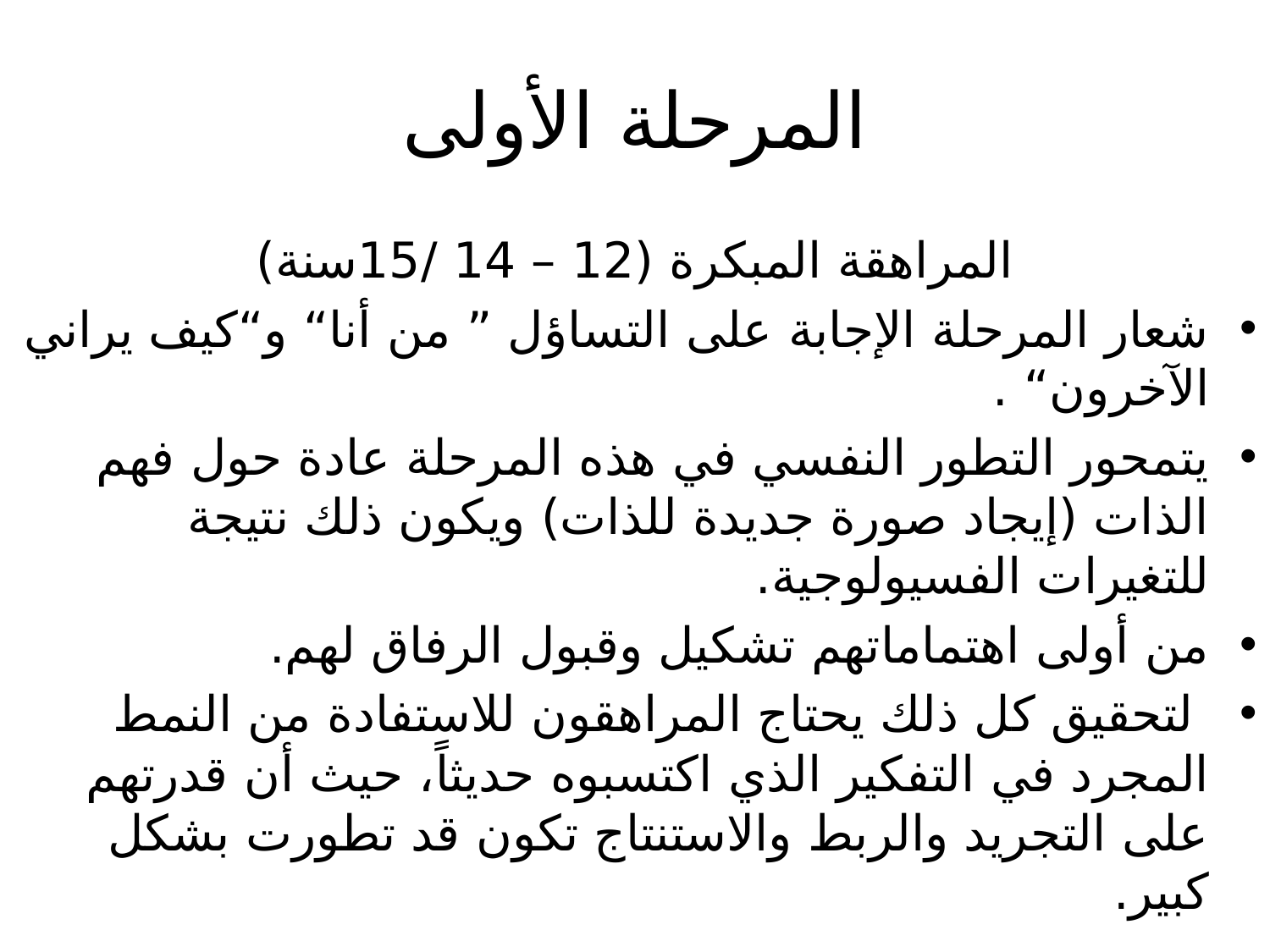

# المرحلة الأولى
المراهقة المبكرة (12 – 14 /15سنة)
شعار المرحلة الإجابة على التساؤل ” من أنا“ و“كيف يراني الآخرون“ .
يتمحور التطور النفسي في هذه المرحلة عادة حول فهم الذات (إيجاد صورة جديدة للذات) ويكون ذلك نتيجة للتغيرات الفسيولوجية.
من أولى اهتماماتهم تشكيل وقبول الرفاق لهم.
 لتحقيق كل ذلك يحتاج المراهقون للاستفادة من النمط المجرد في التفكير الذي اكتسبوه حديثاً، حيث أن قدرتهم على التجريد والربط والاستنتاج تكون قد تطورت بشكل كبير.